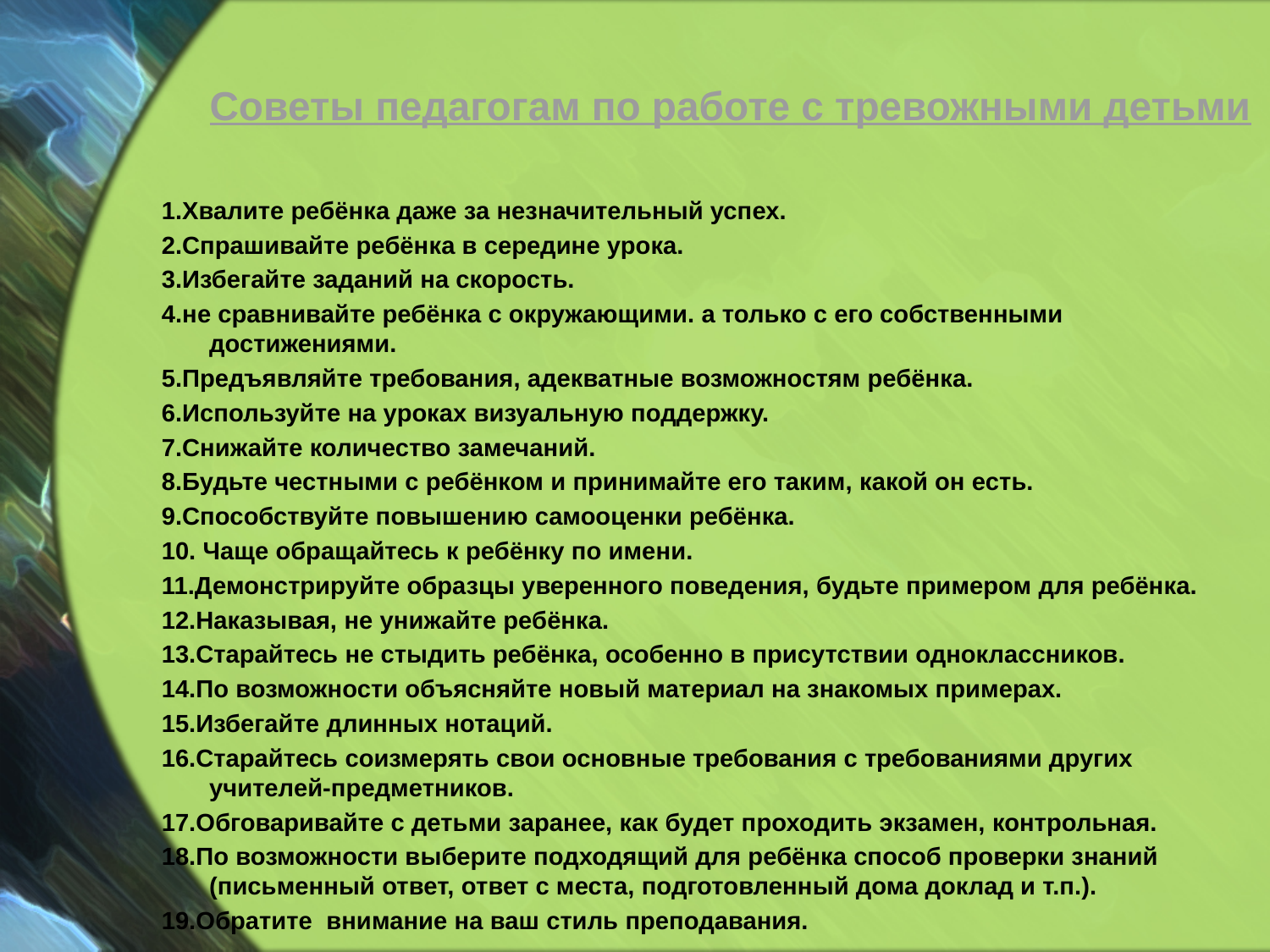

# Советы педагогам по работе с тревожными детьми
1.Хвалите ребёнка даже за незначительный успех.
2.Спрашивайте ребёнка в середине урока.
3.Избегайте заданий на скорость.
4.не сравнивайте ребёнка с окружающими. а только с его собственными достижениями.
5.Предъявляйте требования, адекватные возможностям ребёнка.
6.Используйте на уроках визуальную поддержку.
7.Снижайте количество замечаний.
8.Будьте честными с ребёнком и принимайте его таким, какой он есть.
9.Способствуйте повышению самооценки ребёнка.
10. Чаще обращайтесь к ребёнку по имени.
11.Демонстрируйте образцы уверенного поведения, будьте примером для ребёнка.
12.Наказывая, не унижайте ребёнка.
13.Старайтесь не стыдить ребёнка, особенно в присутствии одноклассников.
14.По возможности объясняйте новый материал на знакомых примерах.
15.Избегайте длинных нотаций.
16.Старайтесь соизмерять свои основные требования с требованиями других учителей-предметников.
17.Обговаривайте с детьми заранее, как будет проходить экзамен, контрольная.
18.По возможности выберите подходящий для ребёнка способ проверки знаний (письменный ответ, ответ с места, подготовленный дома доклад и т.п.).
19.Обратите  внимание на ваш стиль преподавания.